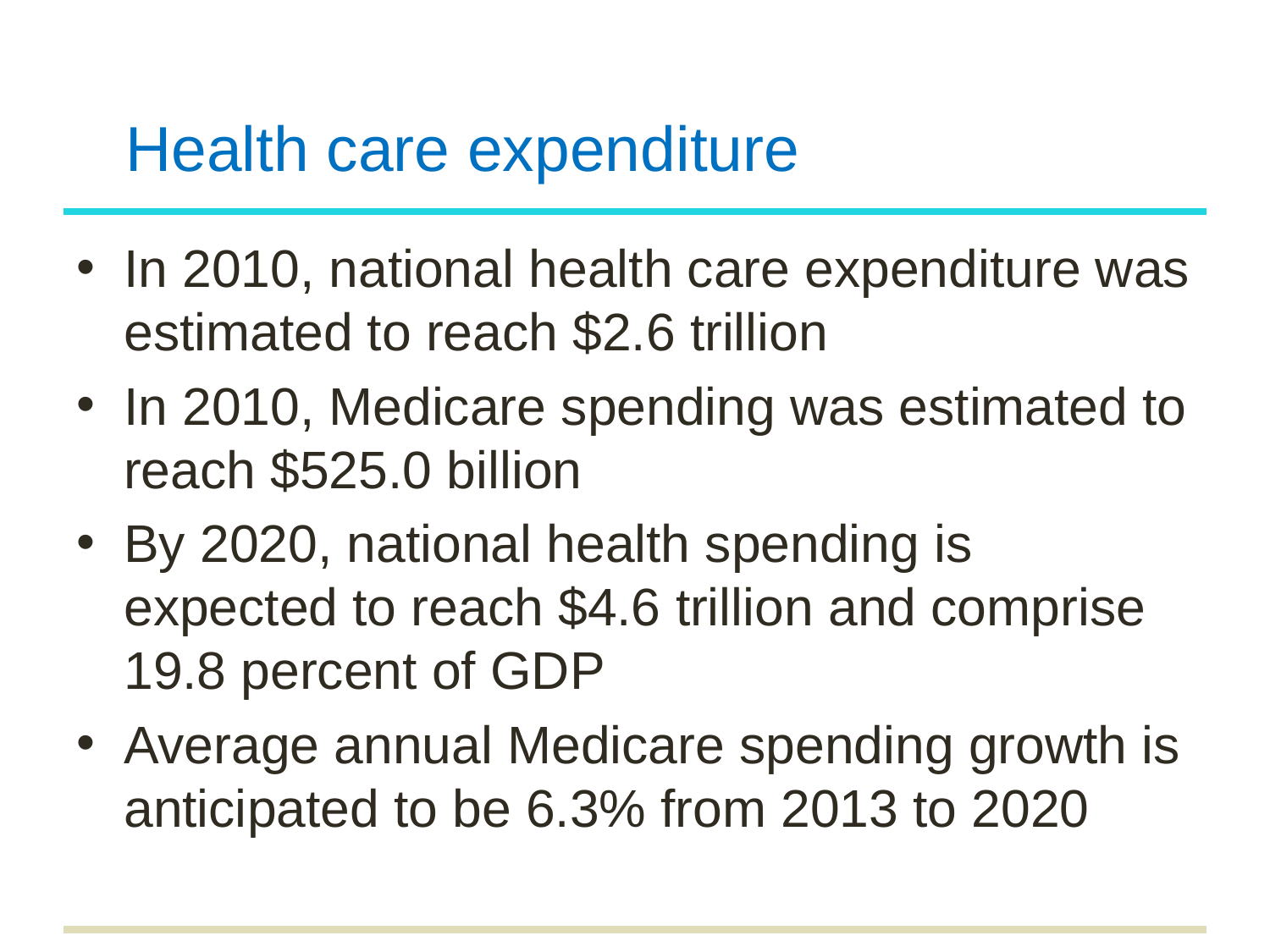

# Health care expenditure
In 2010, national health care expenditure was estimated to reach $2.6 trillion
In 2010, Medicare spending was estimated to reach $525.0 billion
By 2020, national health spending is expected to reach $4.6 trillion and comprise 19.8 percent of GDP
Average annual Medicare spending growth is anticipated to be 6.3% from 2013 to 2020